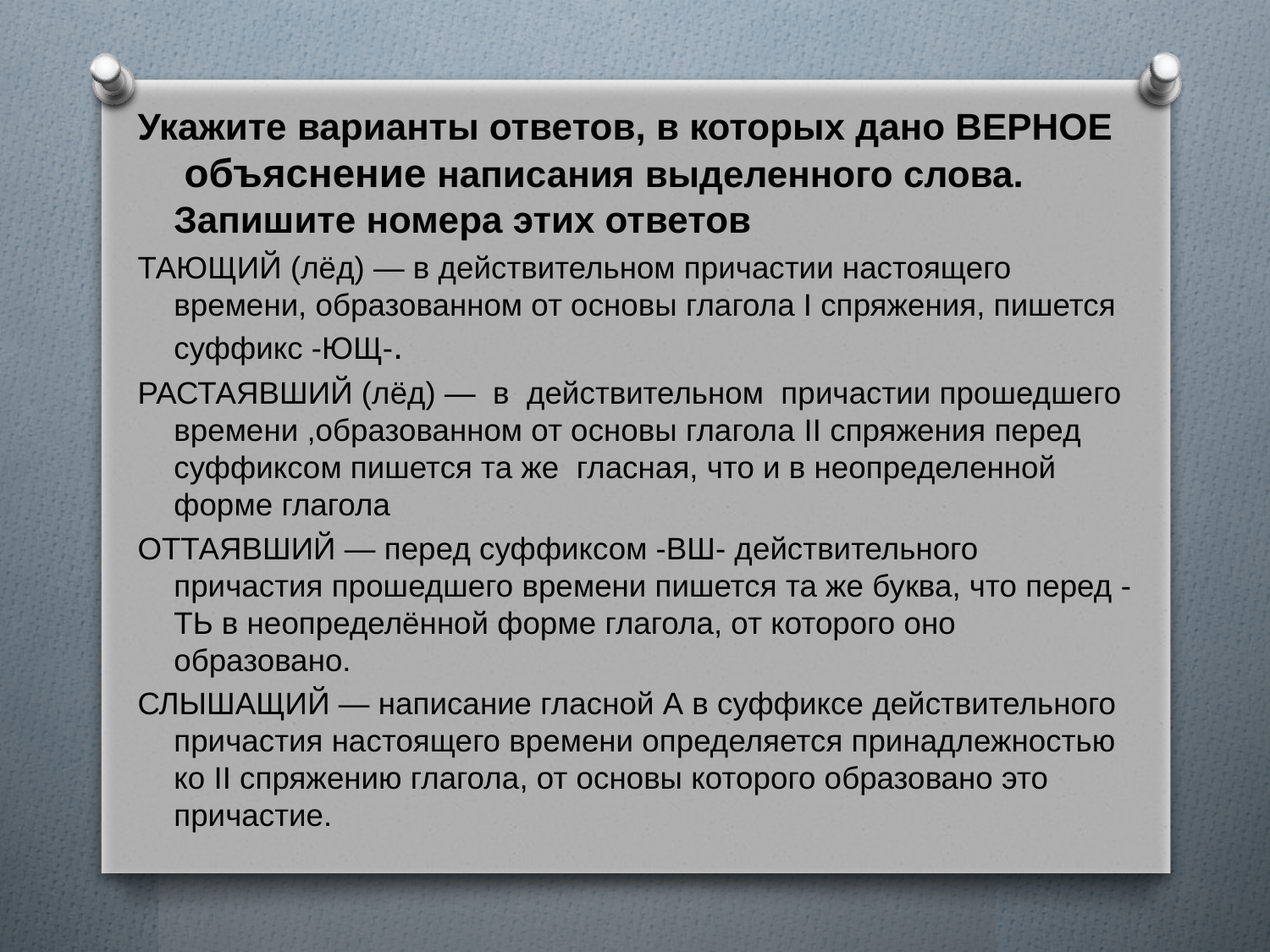

Укажите варианты ответов, в которых дано ВЕРНОЕ   объяснение написания выделенного слова. Запишите номера этих ответов
ТАЮЩИЙ (лёд) — в действительном причастии настоящего времени, образованном от основы глагола I спряжения, пишется суффикс -ЮЩ-.
РАСТАЯВШИЙ (лёд) —  в  действительном  причастии прошедшего времени ,образованном от основы глагола II спряжения перед суффиксом пишется та же  гласная, что и в неопределенной форме глагола
ОТТАЯВШИЙ — перед суффиксом -ВШ- действительного причастия прошедшего времени пишется та же буква, что перед -ТЬ в неопределённой форме глагола, от которого оно образовано.
СЛЫШАЩИЙ — написание гласной А в суффиксе действительного причастия настоящего времени определяется принадлежностью ко II спряжению глагола, от основы которого образовано это причастие.

#